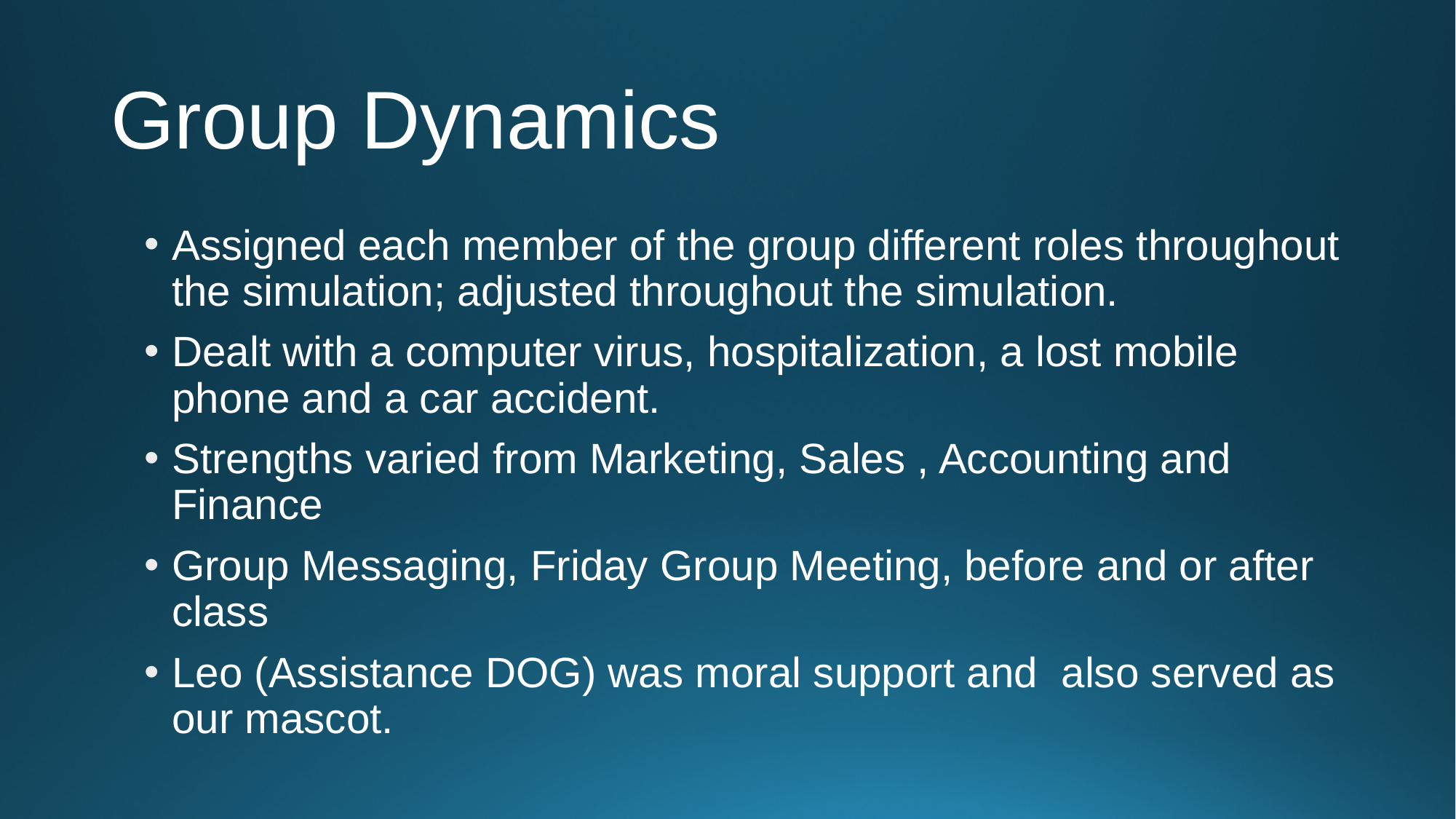

# Group Dynamics
Assigned each member of the group different roles throughout the simulation; adjusted throughout the simulation.
Dealt with a computer virus, hospitalization, a lost mobile phone and a car accident.
Strengths varied from Marketing, Sales , Accounting and Finance
Group Messaging, Friday Group Meeting, before and or after class
Leo (Assistance DOG) was moral support and  also served as our mascot.